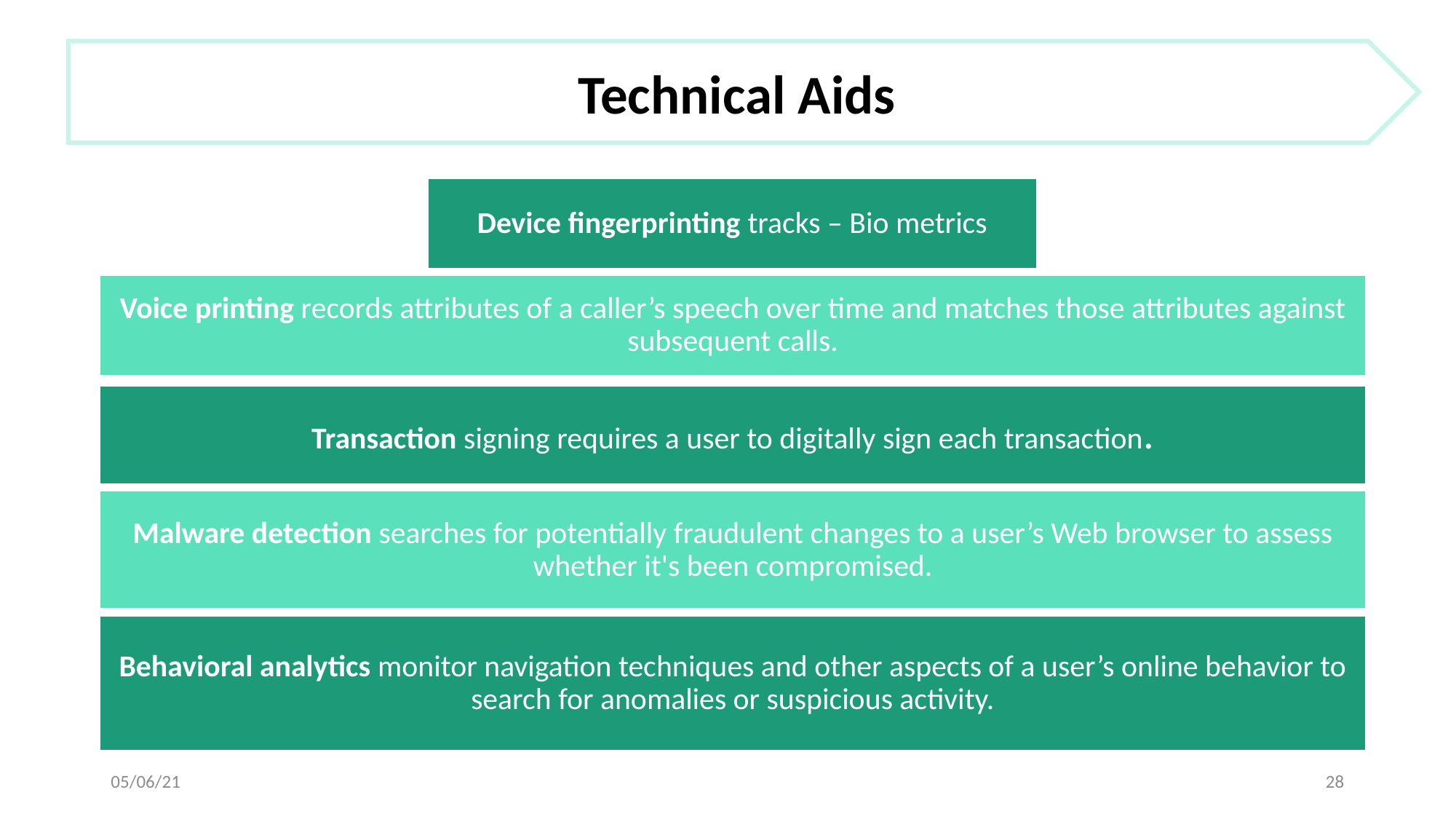

Technical Aids
# .
.
Device fingerprinting tracks – Bio metrics
Transaction signing requires a user to digitally sign each transaction.
Malware detection searches for potentially fraudulent changes to a user’s Web browser to assess whether it's been compromised.
Behavioral analytics monitor navigation techniques and other aspects of a user’s online behavior to search for anomalies or suspicious activity.
Voice printing records attributes of a caller’s speech over time and matches those attributes against subsequent calls.
05/06/21
28